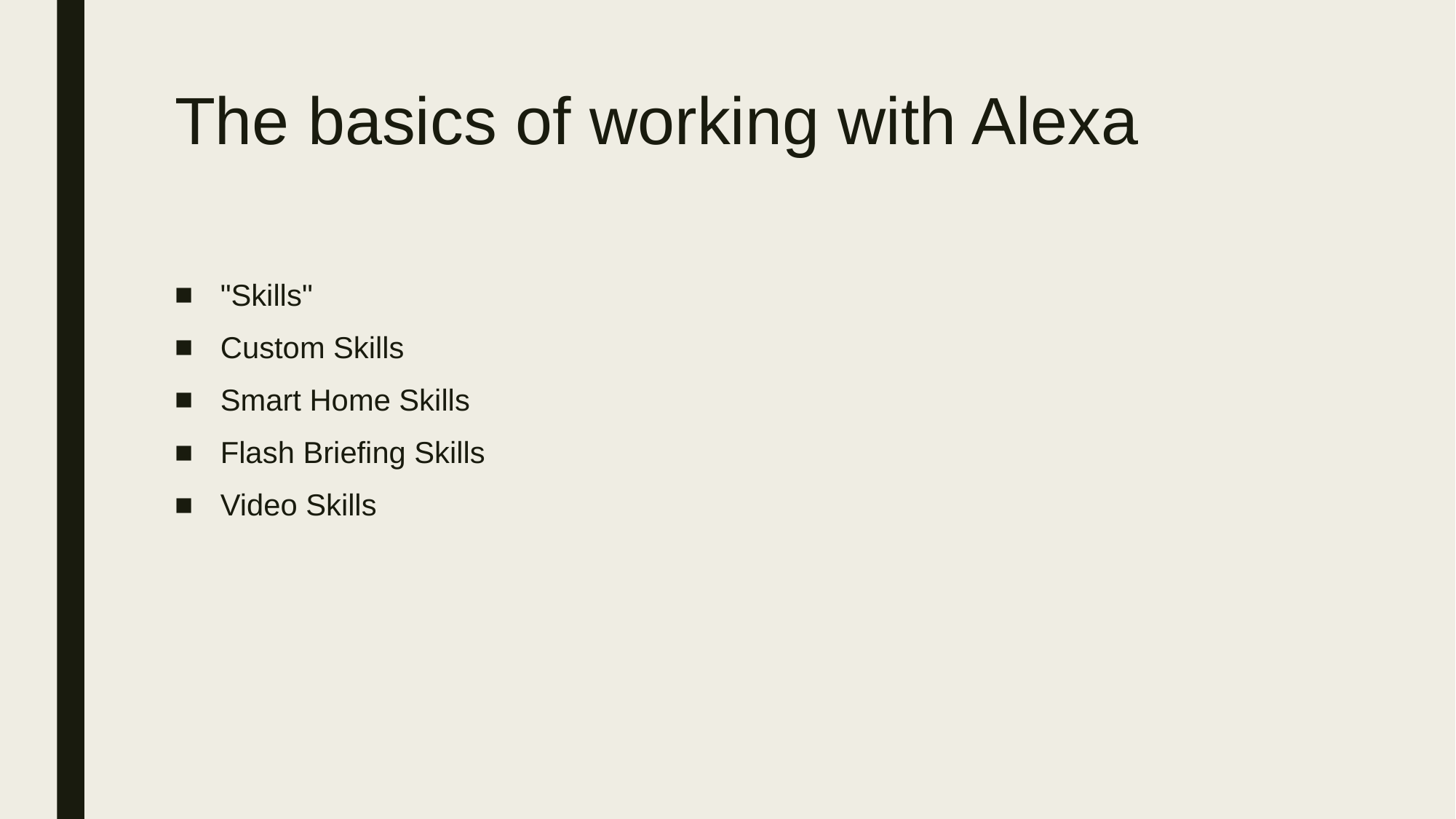

# The basics of working with Alexa
"Skills"
Custom Skills
Smart Home Skills
Flash Briefing Skills
Video Skills